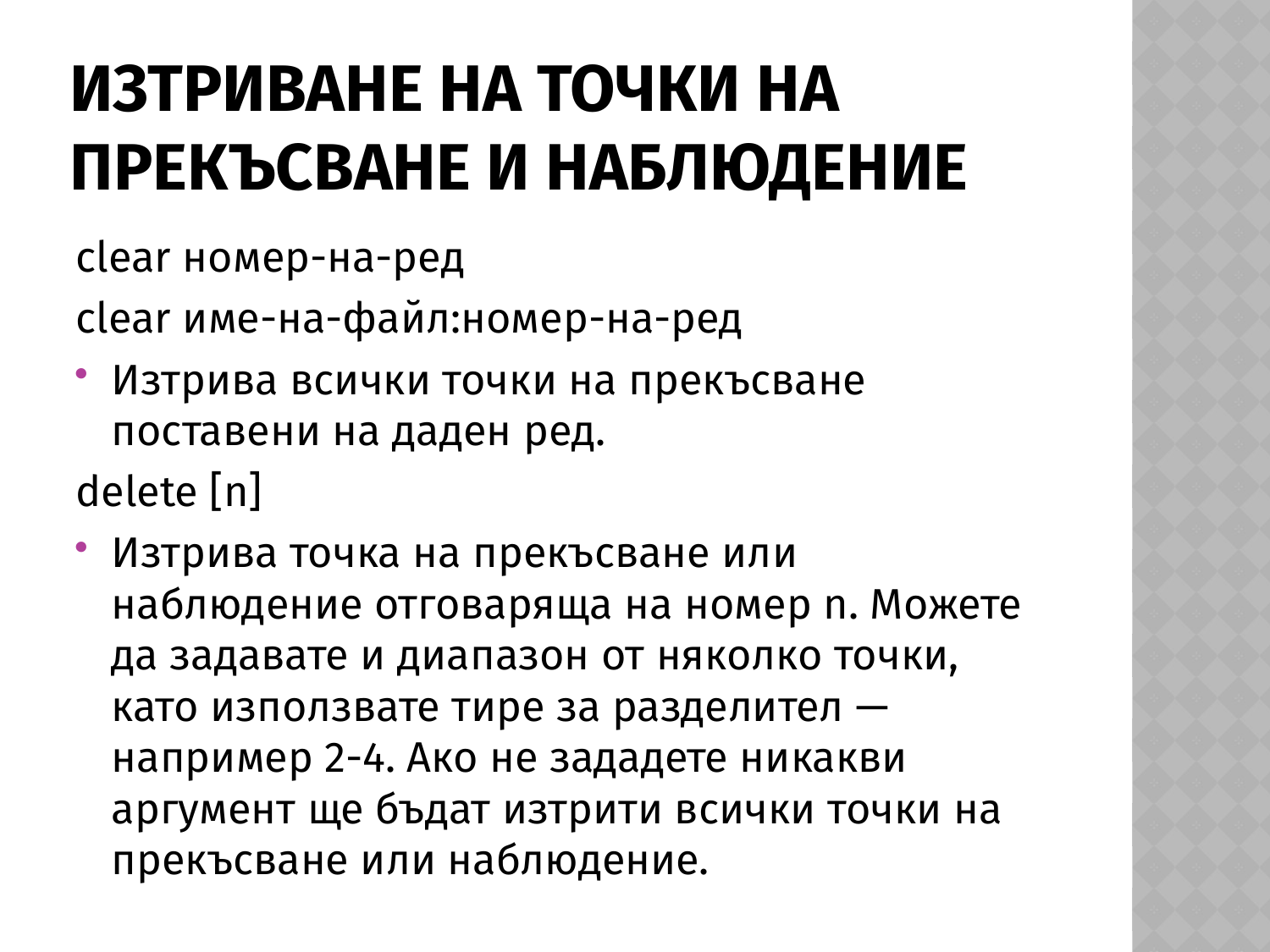

# Изтриване на точки на прекъсване и наблюдение
clear номер-на-ред
clear име-на-файл:номер-на-ред
Изтрива всички точки на прекъсване поставени на даден ред.
delete [n]
Изтрива точка на прекъсване или наблюдение отговаряща на номер n. Можете да задавате и диапазон от няколко точки, като използвате тире за разделител — например 2-4. Ако не зададете никакви аргумент ще бъдат изтрити всички точки на прекъсване или наблюдение.